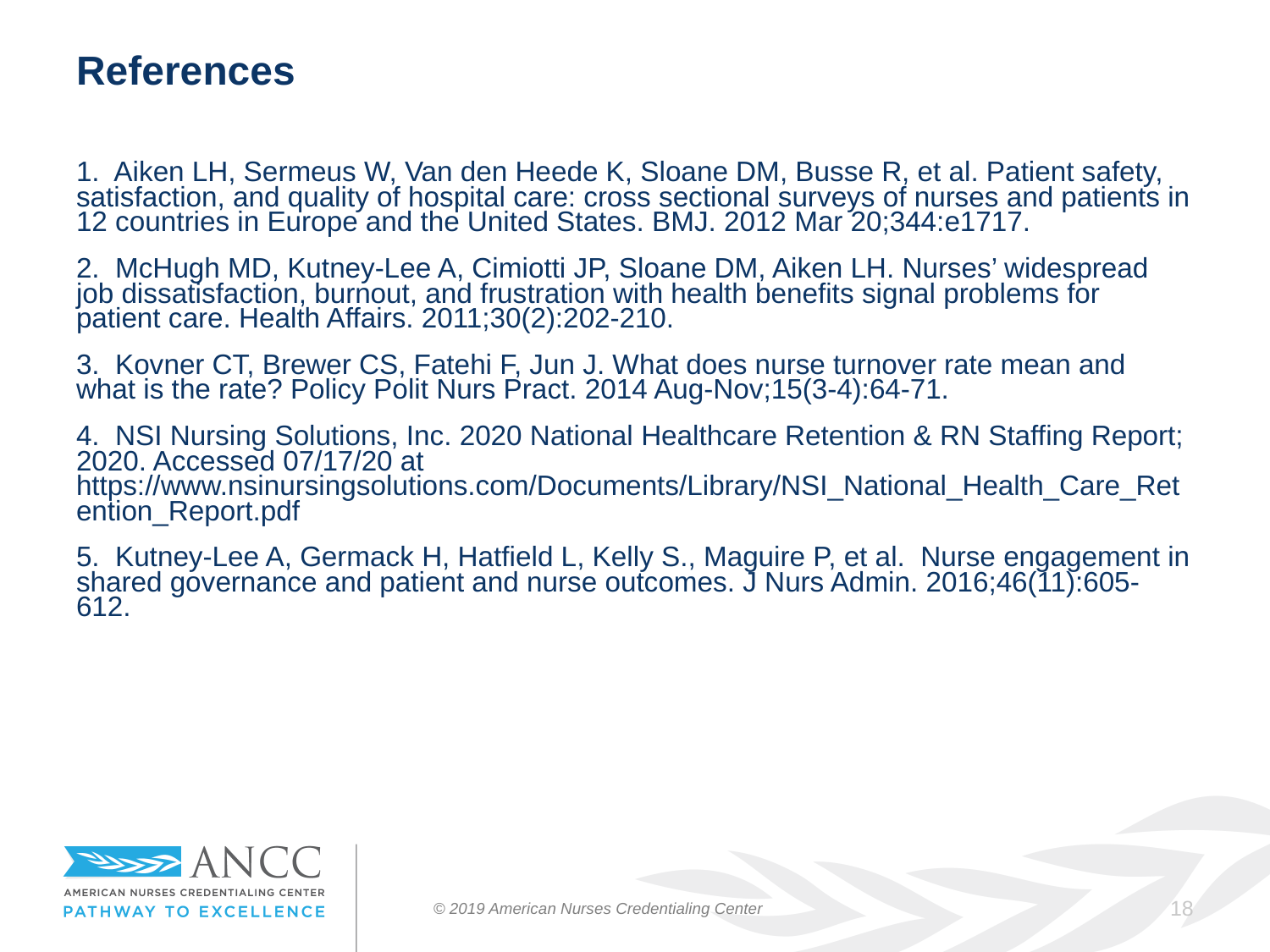

# References
1.  Aiken LH, Sermeus W, Van den Heede K, Sloane DM, Busse R, et al. Patient safety, satisfaction, and quality of hospital care: cross sectional surveys of nurses and patients in 12 countries in Europe and the United States. BMJ. 2012 Mar 20;344:e1717.
2.  McHugh MD, Kutney-Lee A, Cimiotti JP, Sloane DM, Aiken LH. Nurses’ widespread job dissatisfaction, burnout, and frustration with health benefits signal problems for patient care. Health Affairs. 2011;30(2):202-210.
3.  Kovner CT, Brewer CS, Fatehi F, Jun J. What does nurse turnover rate mean and what is the rate? Policy Polit Nurs Pract. 2014 Aug-Nov;15(3-4):64-71.
4.  NSI Nursing Solutions, Inc. 2020 National Healthcare Retention & RN Staffing Report; 2020. Accessed 07/17/20 at https://www.nsinursingsolutions.com/Documents/Library/NSI_National_Health_Care_Retention_Report.pdf
5.  Kutney-Lee A, Germack H, Hatfield L, Kelly S., Maguire P, et al.  Nurse engagement in shared governance and patient and nurse outcomes. J Nurs Admin. 2016;46(11):605-612.

© 2019 American Nurses Credentialing Center
18